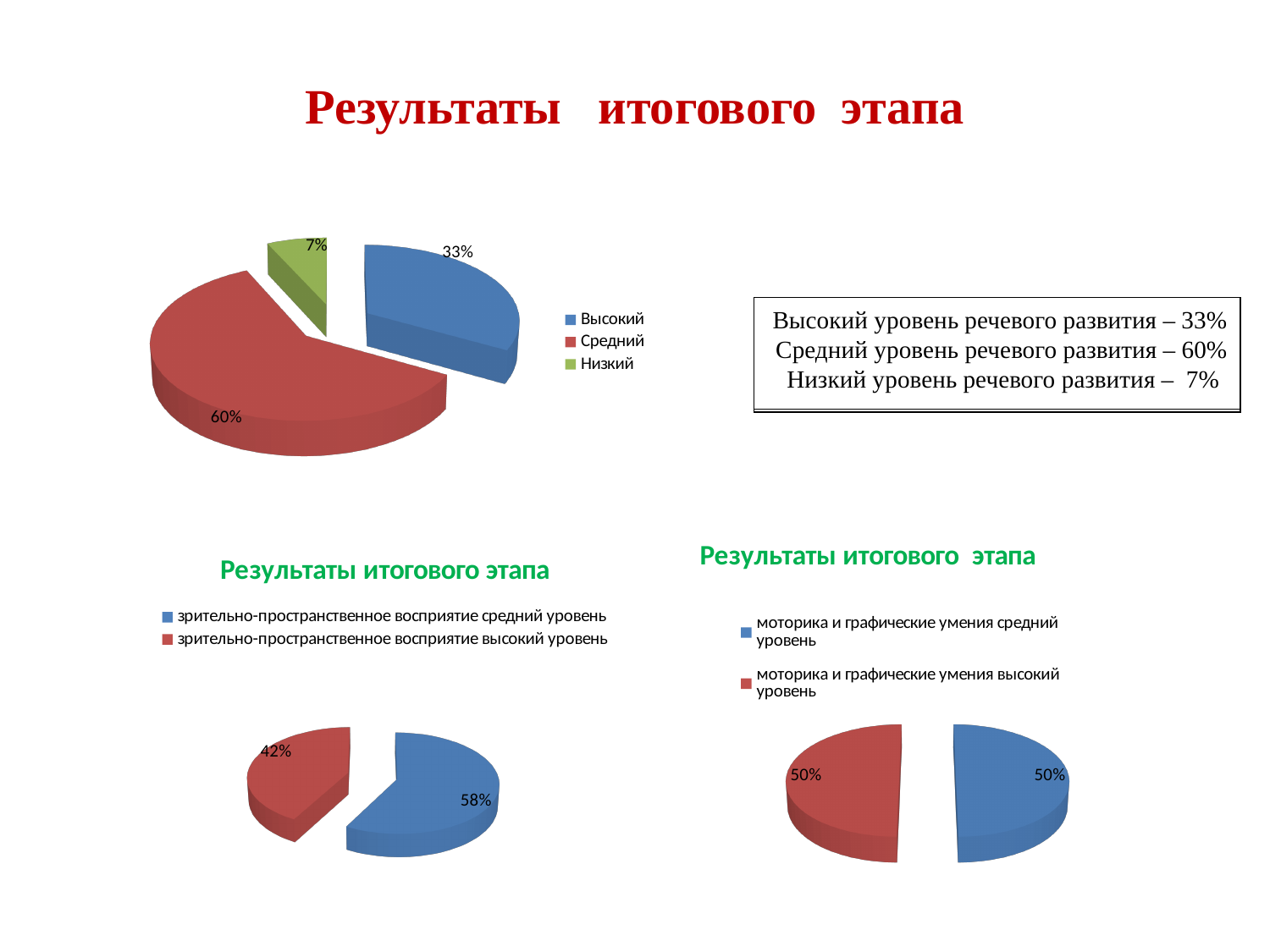

# Результаты   итогового  этапа

[unsupported chart]

Высокий уровень речевого развития – 33%
Средний уровень речевого развития – 60%
  Низкий уровень речевого развития –  7%

Высокий уровень речевого развития – 33%
Средний уровень речевого развития – 60%
  Низкий уровень речевого развития –  7%

[unsupported chart]

[unsupported chart]